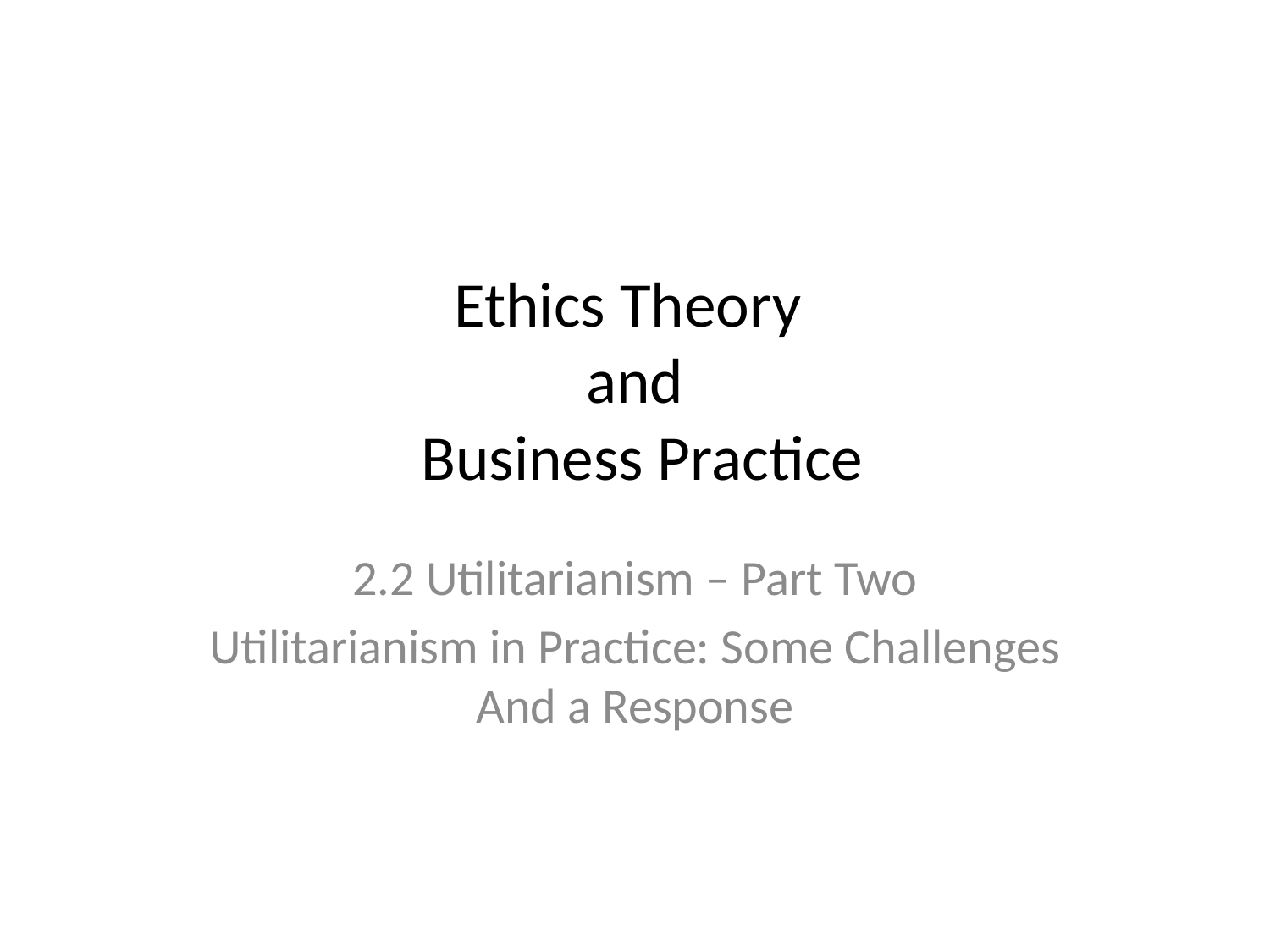

# Ethics Theory and Business Practice
2.2 Utilitarianism – Part Two
Utilitarianism in Practice: Some Challenges And a Response